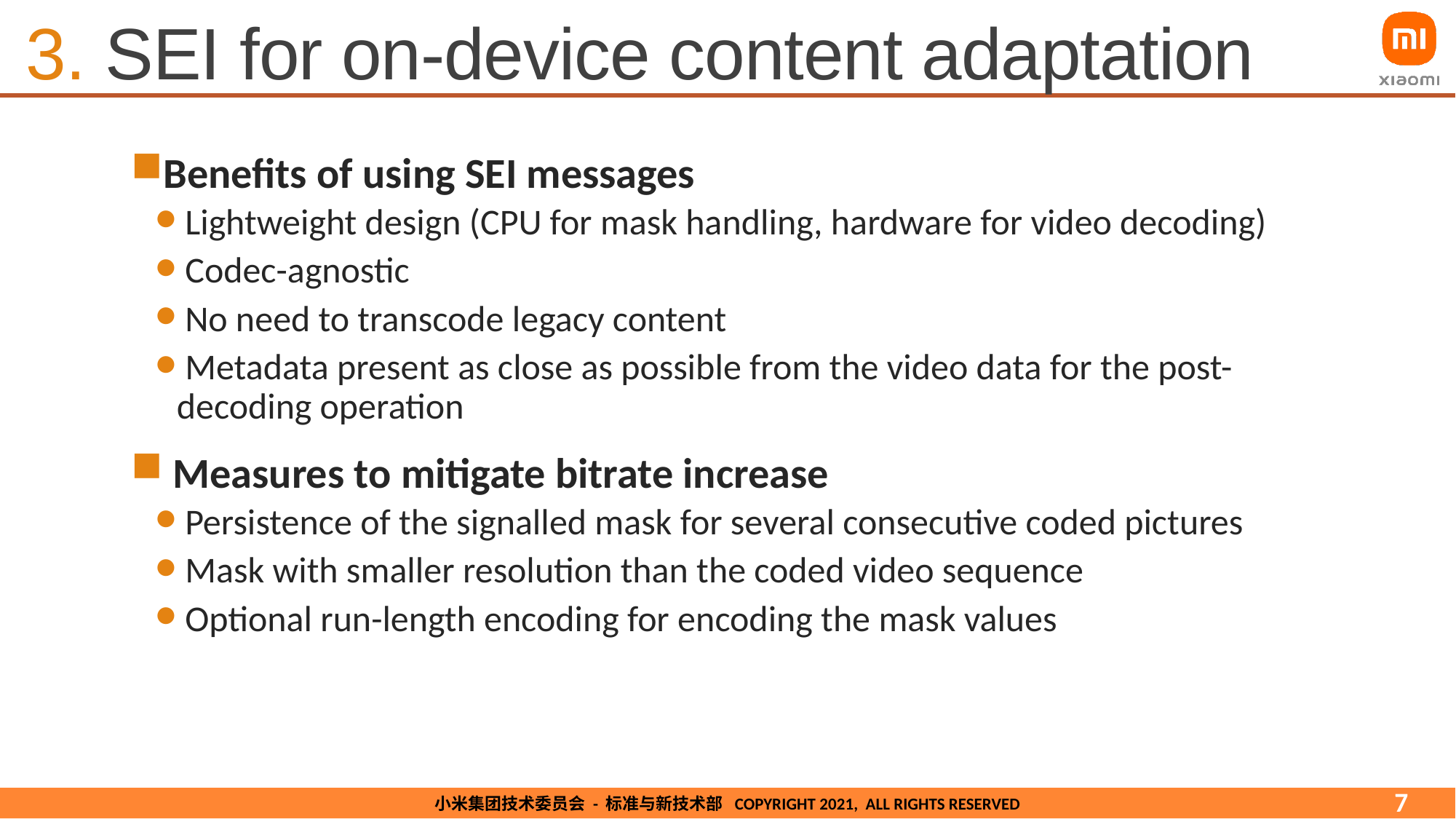

# 3. SEI for on-device content adaptation
Benefits of using SEI messages
 Lightweight design (CPU for mask handling, hardware for video decoding)
 Codec-agnostic
 No need to transcode legacy content
 Metadata present as close as possible from the video data for the post-decoding operation
 Measures to mitigate bitrate increase
 Persistence of the signalled mask for several consecutive coded pictures
 Mask with smaller resolution than the coded video sequence
 Optional run-length encoding for encoding the mask values

7